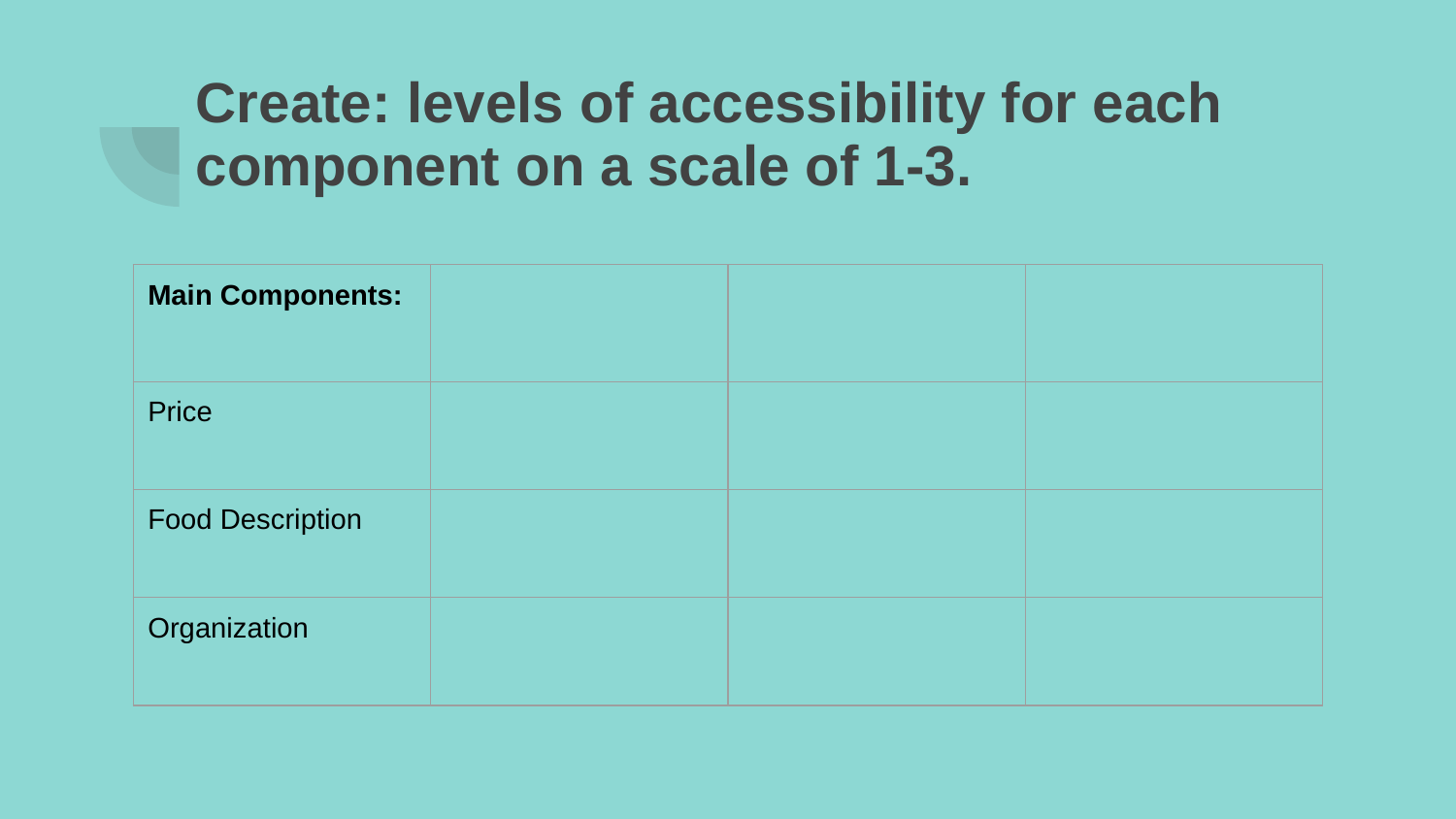

# Create: levels of accessibility for each component on a scale of 1-3.
| Main Components: |  |  |  |
| --- | --- | --- | --- |
| Price |  |  |  |
| Food Description |  |  |  |
| Organization |  |  |  |